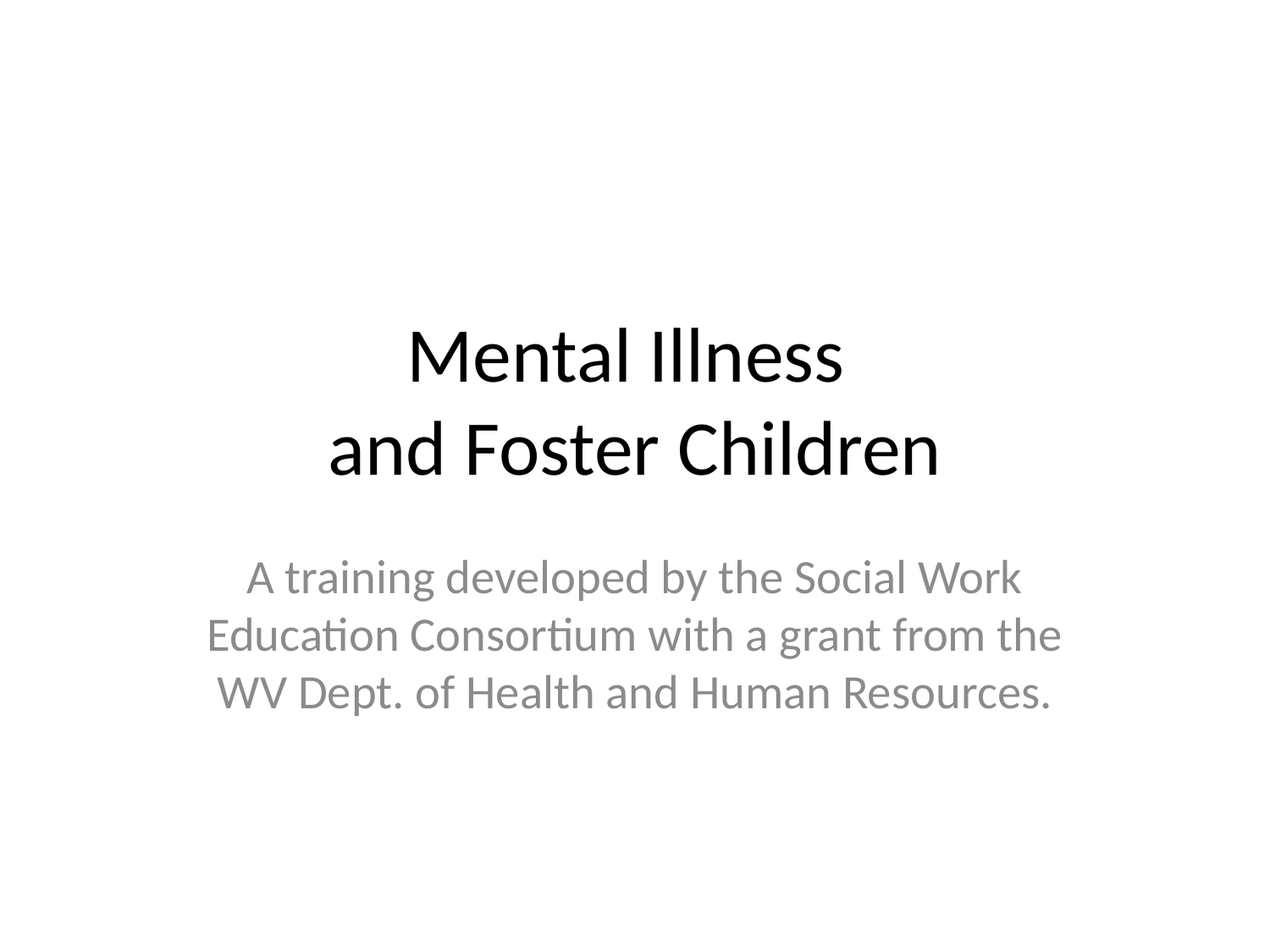

# Mental Illness and Foster Children
A training developed by the Social Work Education Consortium with a grant from the WV Dept. of Health and Human Resources.